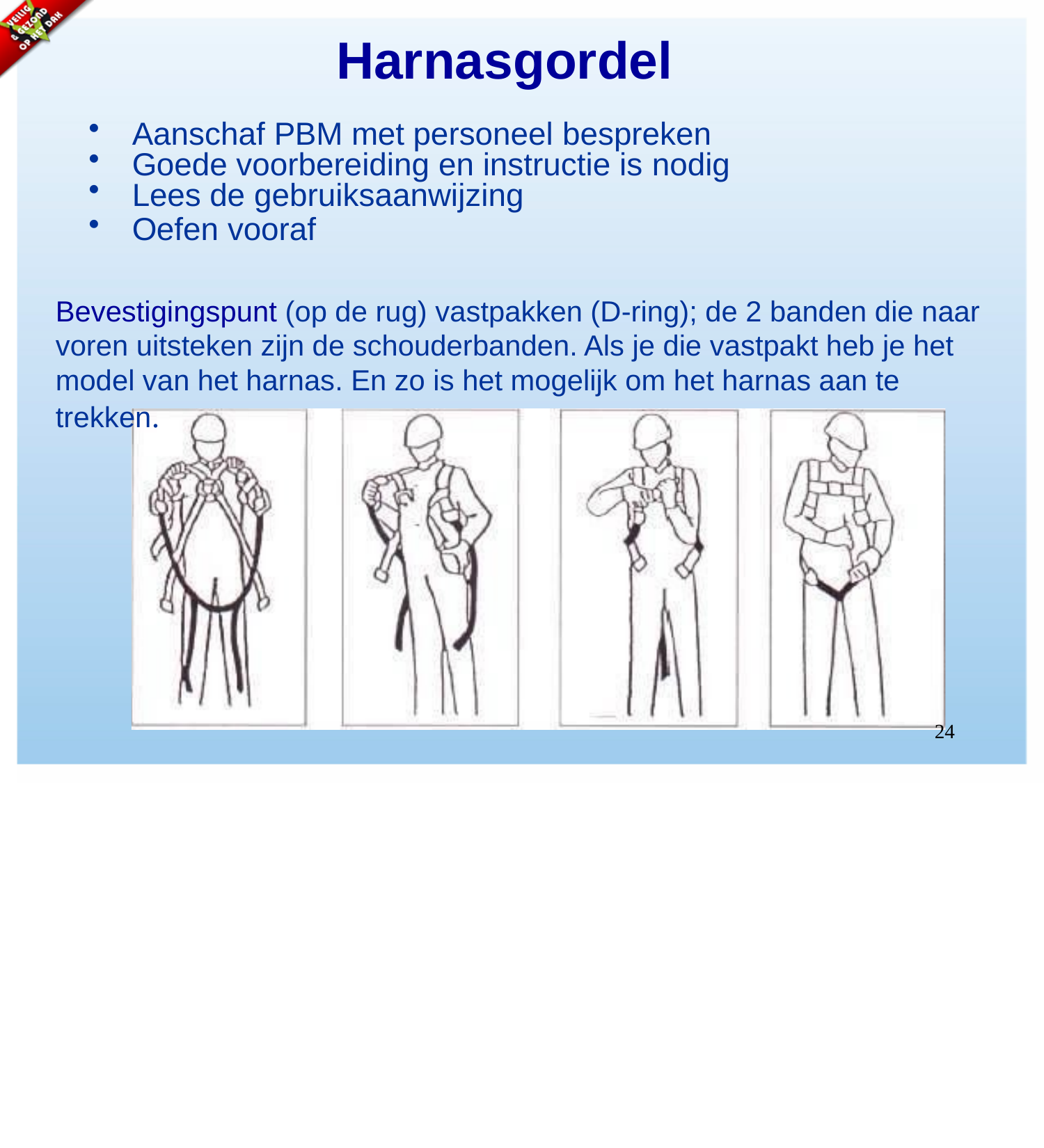

# Harnasgordel
Aanschaf PBM met personeel bespreken
Goede voorbereiding en instructie is nodig
Lees de gebruiksaanwijzing
Oefen vooraf

Bevestigingspunt (op de rug) vastpakken (D-ring); de 2 banden die naar  voren uitsteken zijn de schouderbanden. Als je die vastpakt heb je het  model van het harnas. En zo is het mogelijk om het harnas aan te trekken.

24